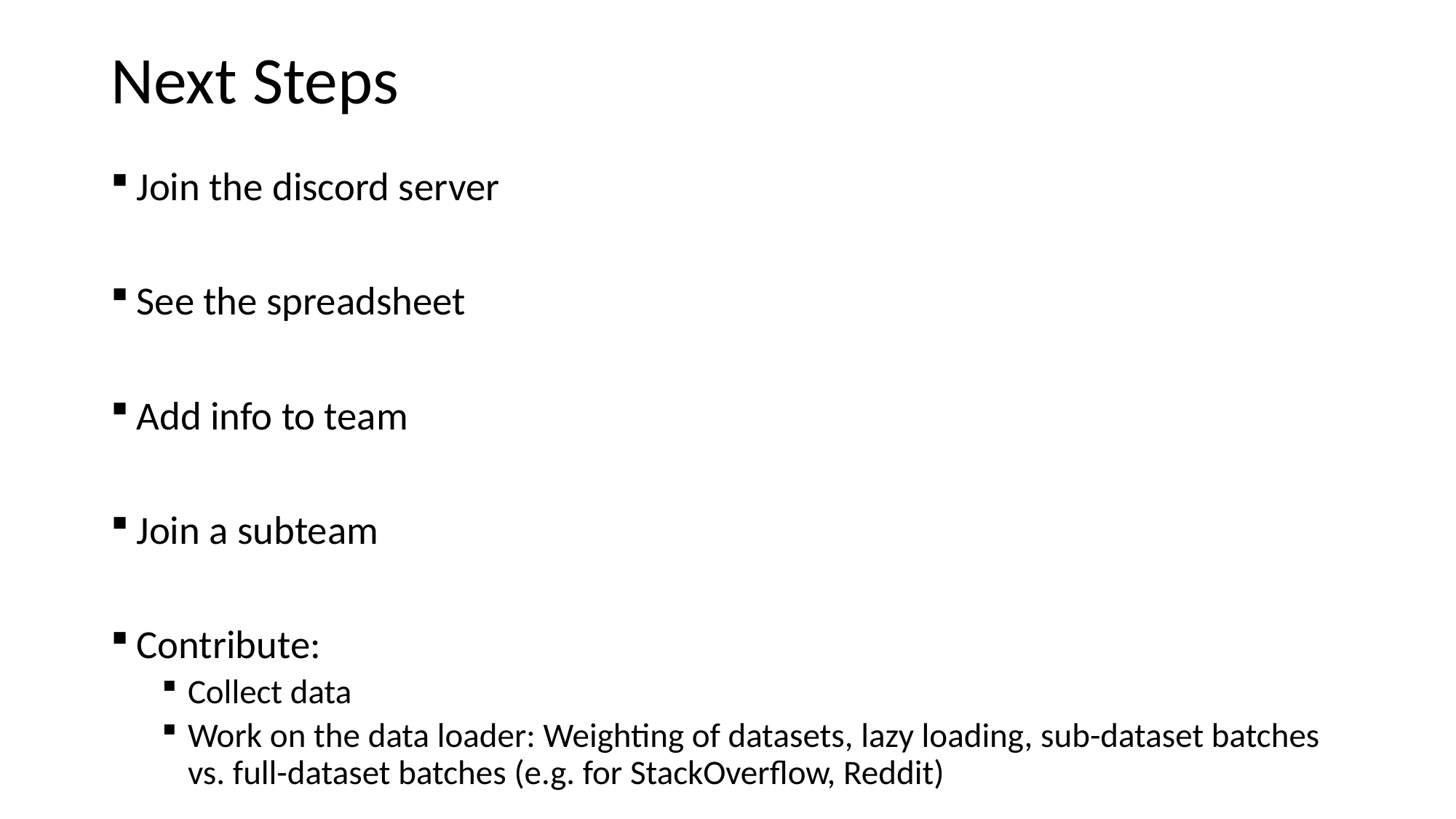

# Next Steps
Join the discord server

See the spreadsheet

Add info to team

Join a subteam

Contribute:
Collect data
Work on the data loader: Weighting of datasets, lazy loading, sub-dataset batches vs. full-dataset batches (e.g. for StackOverflow, Reddit)